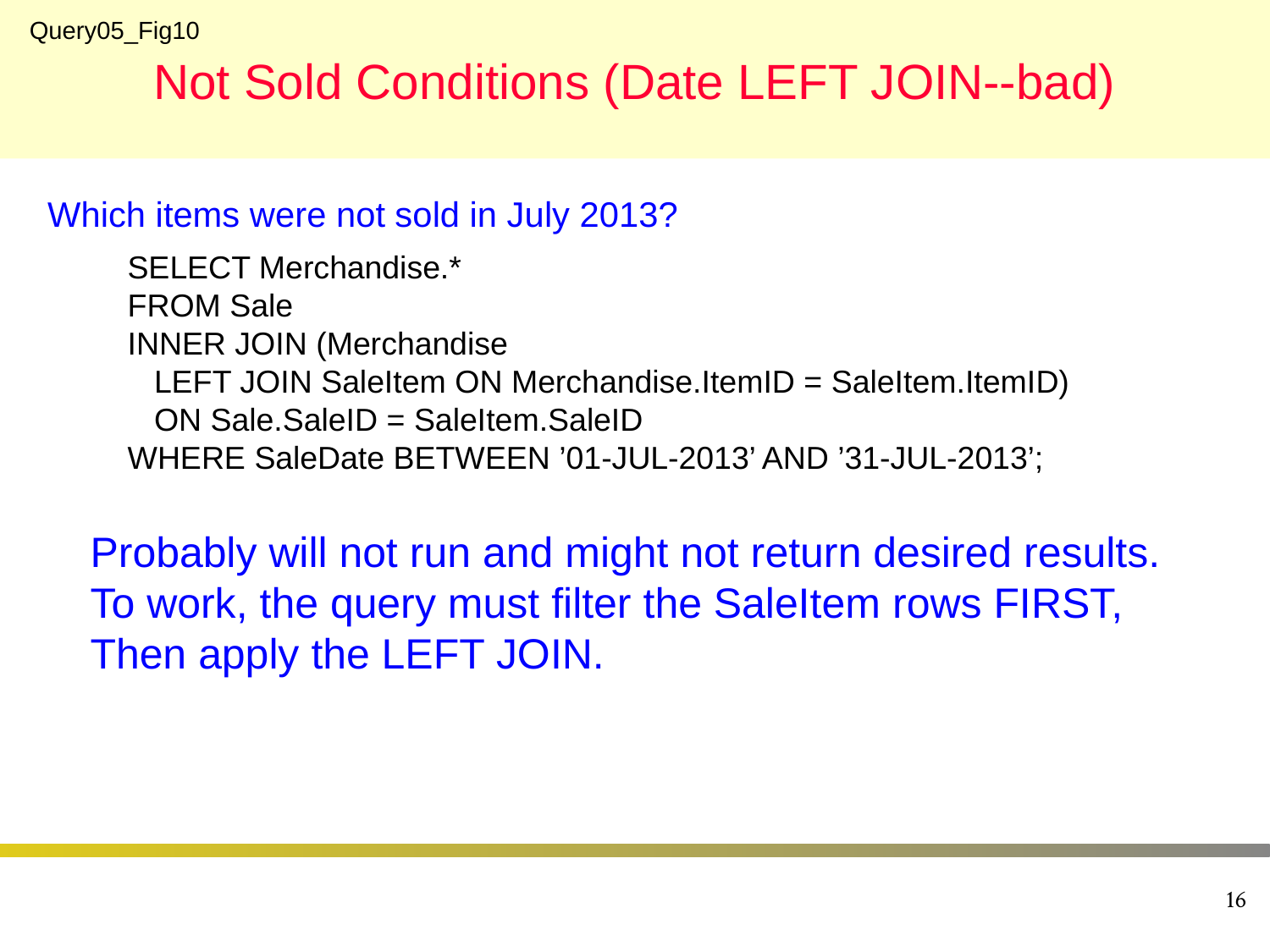

# Not Sold Conditions (Date LEFT JOIN--bad)
Query05_Fig10
Which items were not sold in July 2013?
SELECT Merchandise.*
FROM Sale
INNER JOIN (Merchandise
   LEFT JOIN SaleItem ON Merchandise.ItemID = SaleItem.ItemID)
   ON Sale.SaleID = SaleItem.SaleID
WHERE SaleDate BETWEEN ’01-JUL-2013’ AND ’31-JUL-2013’;
Probably will not run and might not return desired results.
To work, the query must filter the SaleItem rows FIRST,
Then apply the LEFT JOIN.
16